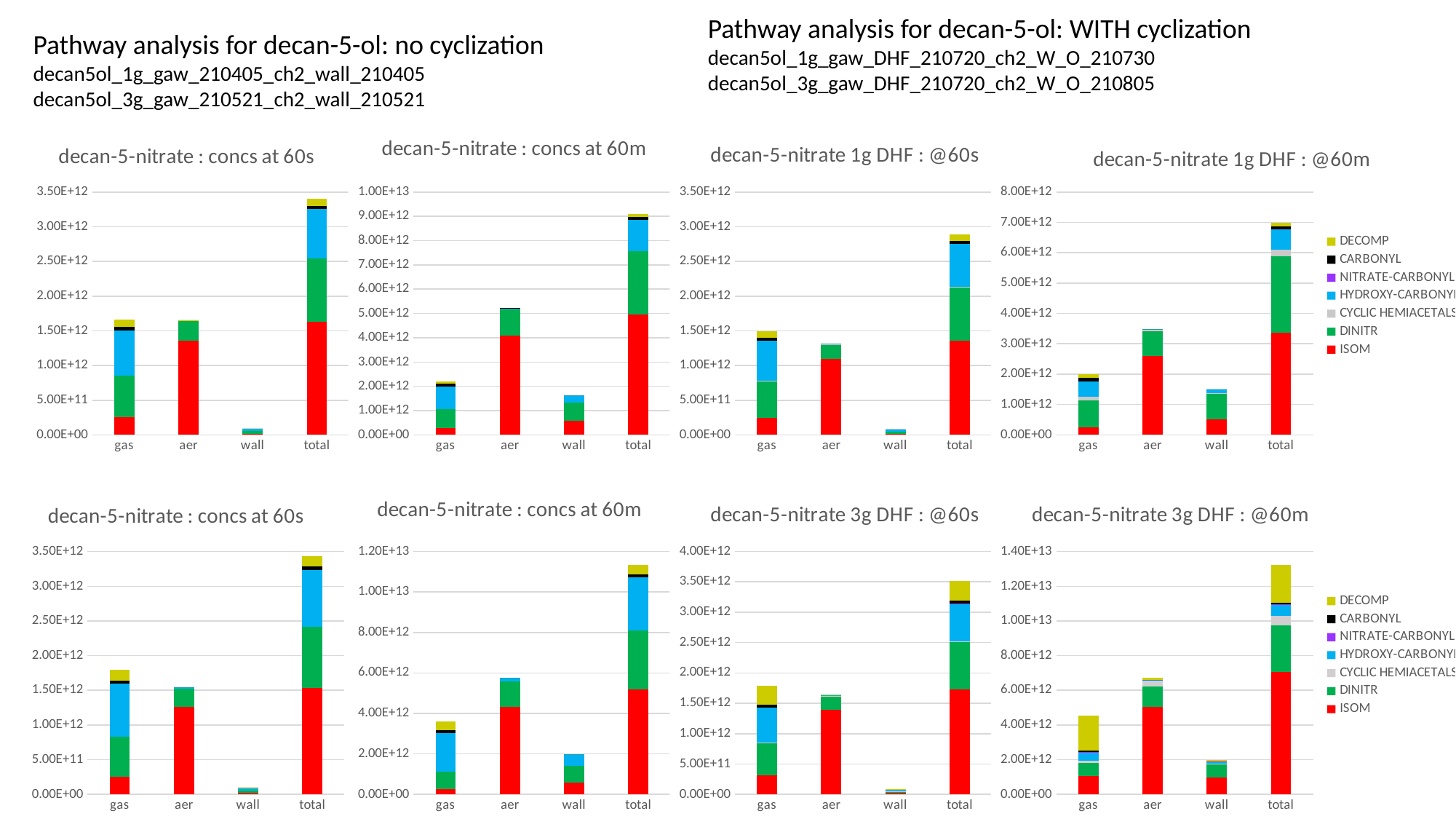

Pathway analysis for decan-5-ol: WITH cyclization
decan5ol_1g_gaw_DHF_210720_ch2_W_O_210730
decan5ol_3g_gaw_DHF_210720_ch2_W_O_210805
Pathway analysis for decan-5-ol: no cyclization
decan5ol_1g_gaw_210405_ch2_wall_210405
decan5ol_3g_gaw_210521_ch2_wall_210521

### Chart: decan-5-nitrate : concs at 60s

| Category | ISOM | DINITR | HYDROXY-CARBONYL | NITRATE-CARBONYL | CARBONYL | DECOMP |
|---|---|---|---|---|---|---|
| gas | 256458097399.0 | 595032400000.0 | 654542000000.0 | 0.0 | 48205600000.0 | 103246658000.0 |
| aer | 1353165510100.0 | 282747020000.0 | 17427850000.0 | 0.0 | 8413620.0 | 40227848.400000006 |
| wall | 19843248909.4 | 36548058000.0 | 36067000000.0 | 0.0 | 101810000.0 | 227213158.0 |
| total | 1629466856408.4 | 914327478000.0 | 708036850000.0 | 0.0 | 48315823620.0 | 103514099006.4 |

### Chart: decan-5-nitrate : concs at 60m

| Category | ISOM | DINITR | HYDROXY-CARBONYL | NITRATE-CARBONYL | CARBONYL | DECOMP |
|---|---|---|---|---|---|---|
| gas | 272167556361.6 | 791602700000.0 | 935253000000.0 | 0.0 | 99874600000.0 | 115229185600.0 |
| aer | 4091467510000.0 | 1073701100000.0 | 71070400000.0 | 0.0 | 49750500.0 | 109262456.8 |
| wall | 586550257190.0 | 757523800000.0 | 284975000000.0 | 0.0 | 213761000.0 | 303053381.0 |
| total | 4950185323551.6 | 2622827600000.0 | 1291298400000.0 | 0.0 | 100138111500.0 | 115641501437.8 |

### Chart: decan-5-nitrate 1g DHF : @60s

| Category | ISOM | DINITR | CYCLIC HEMIACETALS | HYDROXY-CARBONYL | NITRATE-CARBONYL | CARBONYL | DECOMP |
|---|---|---|---|---|---|---|---|
| gas | 248899578714.1848 | 532418400000.0 | 3770141900.585778 | 575246000000.587 | 20805.196000000004 | 41344600000.0 | 93902019409.7 |
| aer | 1091928566500.9915 | 208723190000.0 | 552142176.282971 | 12636380000.012894 | 503.31240000000014 | 5953510.0 | 30505056.553682227 |
| wall | 18247910042.92687 | 31447600000.0 | 274283423.5990339 | 30015600000.029053 | 1086.9404000000002 | 87201600.0 | 203774298.6688477 |
| total | 1359076055258.1033 | 772589190000.0 | 4596567500.467784 | 617897980000.6289 | 22395.448800000002 | 41437755110.0 | 94136298764.92252 |

### Chart: decan-5-nitrate 1g DHF : @60m

| Category | ISOM | DINITR | CYCLIC HEMIACETALS | HYDROXY-CARBONYL | NITRATE-CARBONYL | CARBONYL | DECOMP |
|---|---|---|---|---|---|---|---|
| gas | 245926004867.61783 | 880706500000.0 | 139142260008.9562 | 506644000000.85925 | 28935.654000000006 | 99898700000.0 | 119387333530.0 |
| aer | 2607482615827.911 | 815573000000.0 | 33261267811.56097 | 26285100000.04458 | 1574.3134 | 33974300.0 | 79602663.37796985 |
| wall | 505763503194.12946 | 838517900000.0 | 28247369032.82035 | 134523000000.229 | 8973.418 | 213810000.0 | 318938423.2170312 |
| total | 3359172123889.659 | 2534797400000.0 | 200650896853.33752 | 667452100001.1328 | 39483.38540000001 | 100146484300.0 | 119785874616.595 |

### Chart: decan-5-nitrate : concs at 60s

| Category | ISOM | DINITR | HYDROXY-CARBONYL | NITRATE-CARBONYL | CARBONYL | DECOMP |
|---|---|---|---|---|---|---|
| gas | 254489516876.0 | 579447200000.0 | 759007000000.0 | 0.0 | 49148300000.0 | 149028879000.0 |
| aer | 1262878766140.0 | 259649980000.0 | 19054520000.0 | 0.0 | 8087310.0 | 54323158.7 |
| wall | 21124249691.2 | 37797790000.0 | 41793100000.0 | 0.0 | 103676000.0 | 303331002.0 |
| total | 1538492532707.2 | 876894970000.0 | 819854620000.0 | 0.0 | 49260063310.0 | 149386533160.7 |

### Chart: decan-5-nitrate : concs at 60m

| Category | ISOM | DINITR | HYDROXY-CARBONYL | NITRATE-CARBONYL | CARBONYL | DECOMP |
|---|---|---|---|---|---|---|
| gas | 265121064643.2 | 852636400000.0 | 1895320000000.0 | 0.0 | 150860000000.0 | 438075078000.0 |
| aer | 4328668836000.0 | 1265021200000.0 | 157541800000.0 | 0.0 | 82200100.0 | 419790768.0 |
| wall | 574458191910.0 | 817343000000.0 | 576708000000.0 | 0.0 | 322886000.0 | 1149709530.0 |
| total | 5168248092553.2 | 2935000600000.0 | 2629569800000.0 | 0.0 | 151265086100.0 | 439644578298.0 |

### Chart: decan-5-nitrate 3g DHF : @60s

| Category | ISOM | DINITR | CYCLIC HEMIACETALS | HYDROXY-CARBONYL | NITRATE-CARBONYL | CARBONYL | DECOMP |
|---|---|---|---|---|---|---|---|
| gas | 319131627486.93304 | 528625916565.95996 | 3622531826.1066856 | 578495482089.0 | 416201610.66898715 | 41660400000.0 | 319428605918.0197 |
| aer | 1388741608455.7515 | 231568739060.0 | 1811377698.0847995 | 13486691239.02 | 9755240.30989778 | 6366680.0 | 3231194671.9029336 |
| wall | 20958664568.672462 | 31402459800.659996 | 353894707.97906804 | 30190216833.06 | 15483280.231742859 | 87865200.0 | 1342954717.6832924 |
| total | 1728831900511.3552 | 791597115426.62 | 5787804232.170566 | 622172390161.08 | 441440131.21062773 | 41754631880.0 | 324002755307.6063 |

### Chart: decan-5-nitrate 3g DHF : @60m

| Category | ISOM | DINITR | CYCLIC HEMIACETALS | HYDROXY-CARBONYL | NITRATE-CARBONYL | CARBONYL | DECOMP |
|---|---|---|---|---|---|---|---|
| gas | 1039776469606.0636 | 776968453353.4299 | 130783405436.15579 | 491688851900.0 | 2509033034.6569996 | 99774600000.0 | 2000375656454.576 |
| aer | 5056675858643.514 | 1152451505600.0 | 348967343909.3793 | 37052526360.0 | 190093413.964 | 49286800.0 | 114250332021.66467 |
| wall | 972007936114.2742 | 745519613662.5801 | 57199504282.98774 | 130677581050.0 | 763805592.3406 | 213546000.0 | 66242285166.25514 |
| total | 7068460264363.846 | 2674939572616.01 | 536950253628.5231 | 659418959310.0 | 3462932040.9616003 | 100037432800.0 | 2180868273642.4983 |